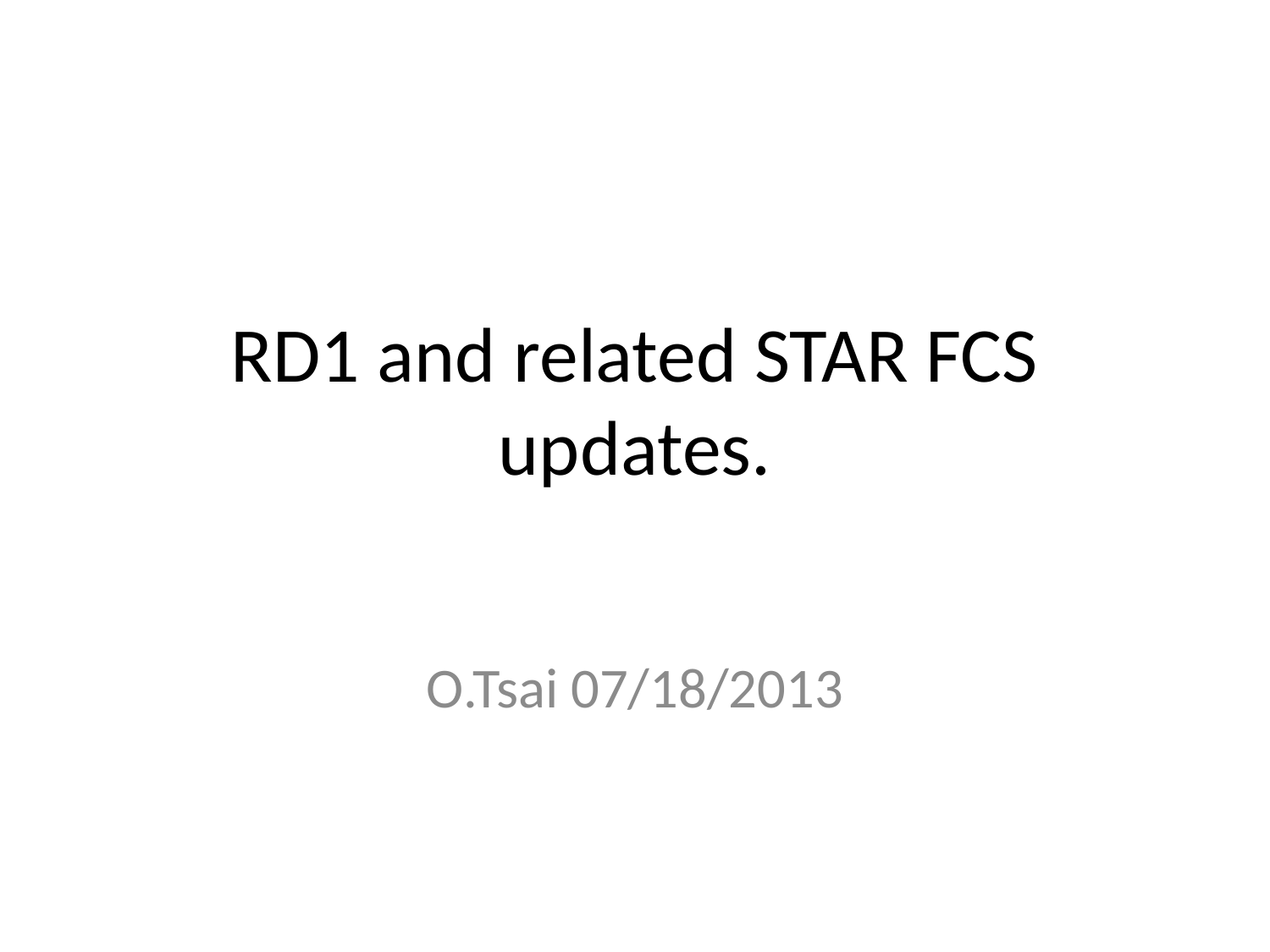

# RD1 and related STAR FCS updates.
O.Tsai 07/18/2013